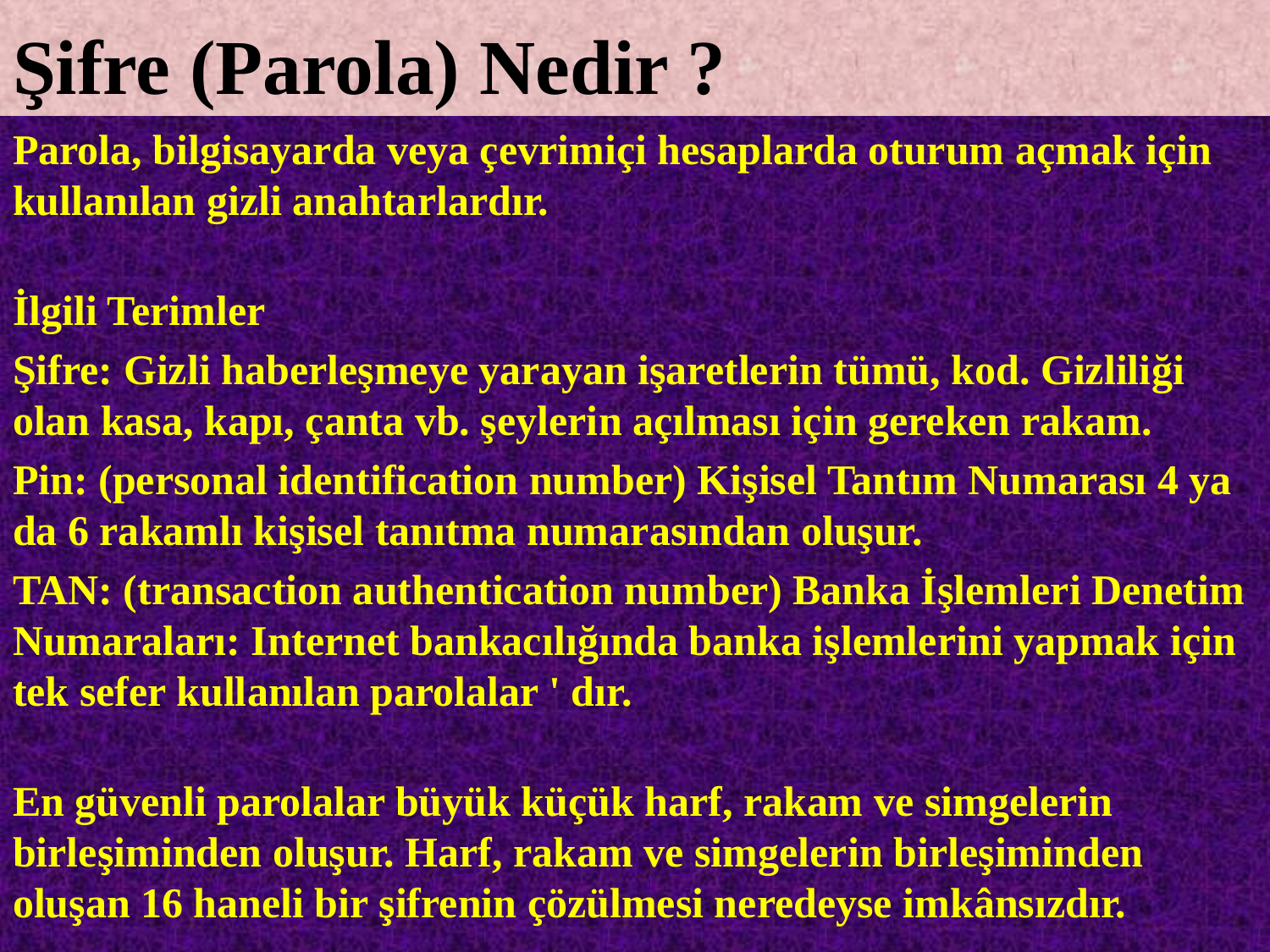

# Şifre (Parola) Nedir ?
Parola, bilgisayarda veya çevrimiçi hesaplarda oturum açmak için kullanılan gizli anahtarlardır.

İlgili Terimler
Şifre: Gizli haberleşmeye yarayan işaretlerin tümü, kod. Gizliliği olan kasa, kapı, çanta vb. şeylerin açılması için gereken rakam.
Pin: (personal identification number) Kişisel Tantım Numarası 4 ya da 6 rakamlı kişisel tanıtma numarasından oluşur.
TAN: (transaction authentication number) Banka İşlemleri Denetim Numaraları: Internet bankacılığında banka işlemlerini yapmak için tek sefer kullanılan parolalar ' dır.

En güvenli parolalar büyük küçük harf, rakam ve simgelerin birleşiminden oluşur. Harf, rakam ve simgelerin birleşiminden oluşan 16 haneli bir şifrenin çözülmesi neredeyse imkânsızdır.